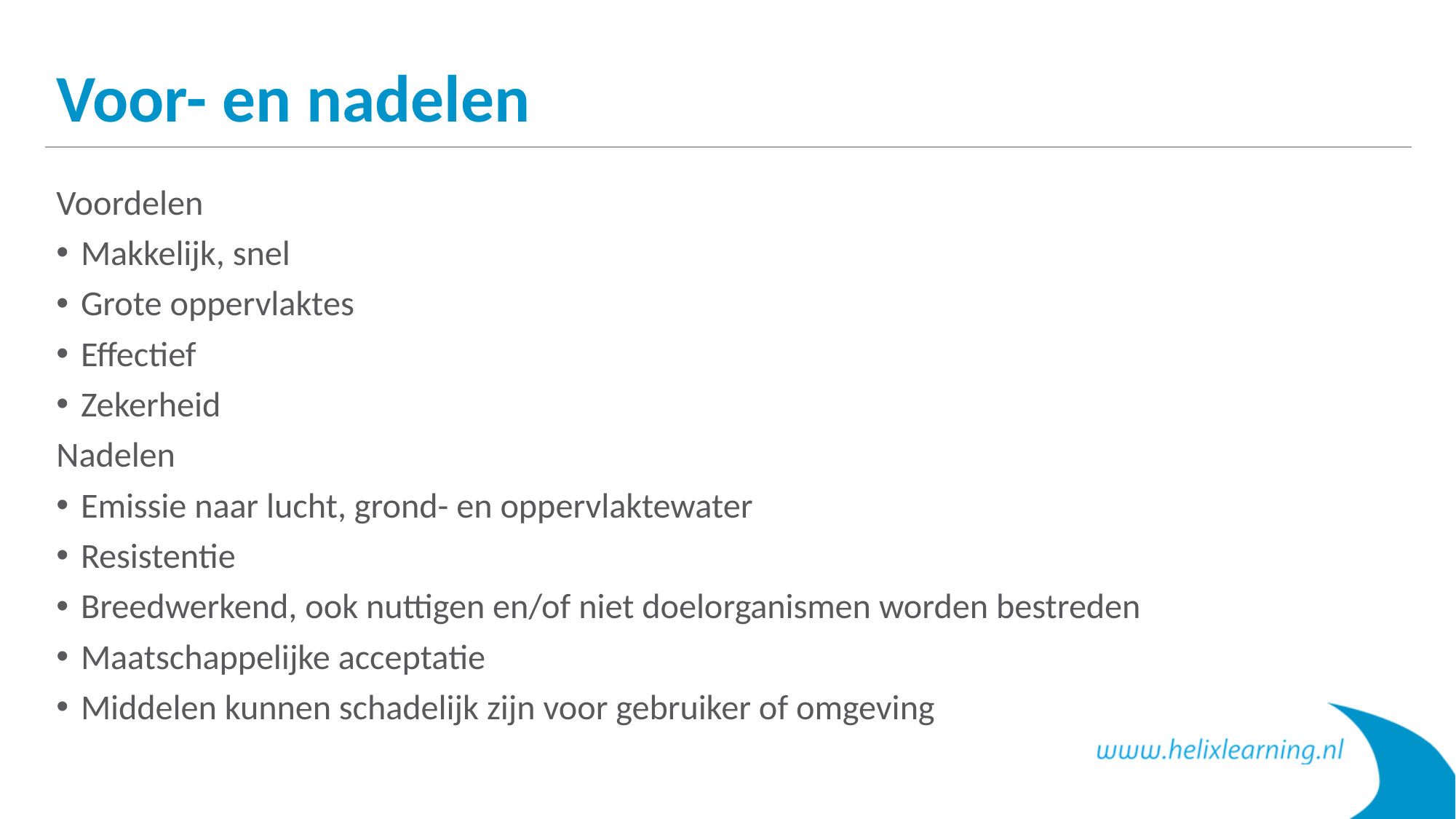

# Voor- en nadelen
Voordelen
Makkelijk, snel
Grote oppervlaktes
Effectief
Zekerheid
Nadelen
Emissie naar lucht, grond- en oppervlaktewater
Resistentie
Breedwerkend, ook nuttigen en/of niet doelorganismen worden bestreden
Maatschappelijke acceptatie
Middelen kunnen schadelijk zijn voor gebruiker of omgeving